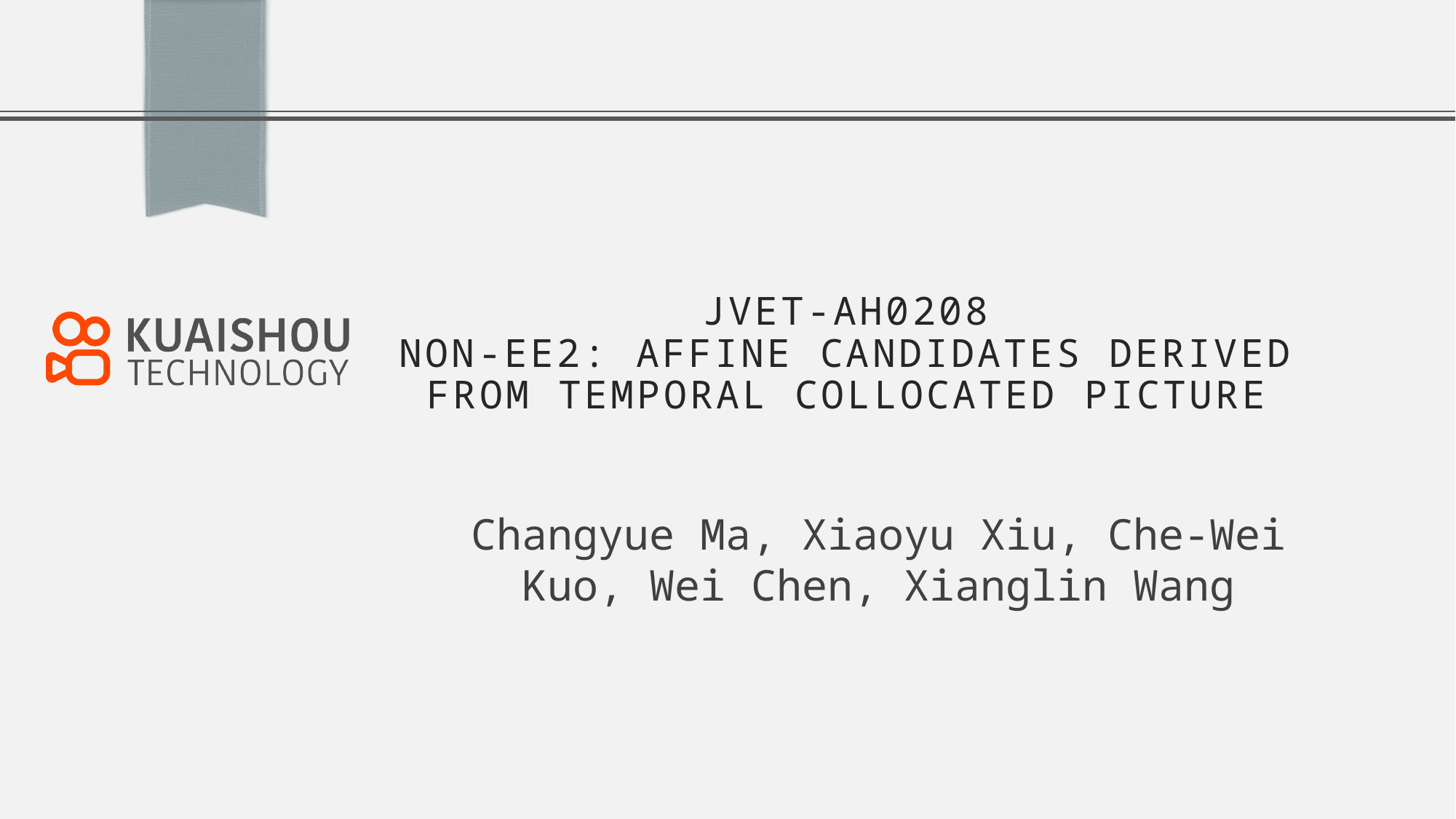

# JVET-aH0208 Non-EE2: affine candidates derived from temporal collocated picture
Changyue Ma, Xiaoyu Xiu, Che-Wei Kuo, Wei Chen, Xianglin Wang